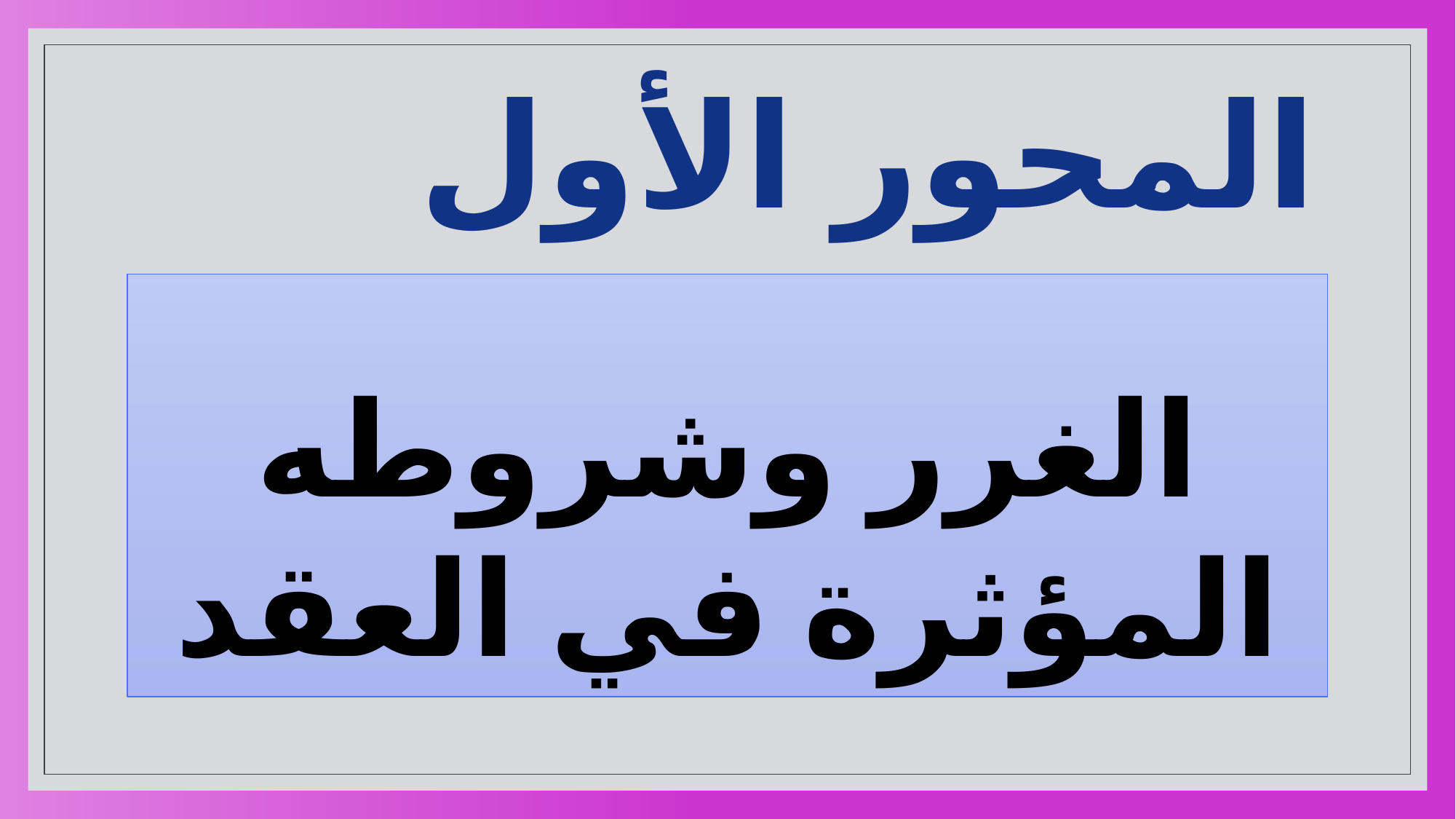

# المحور الأول

الغرر وشروطه المؤثرة في العقد